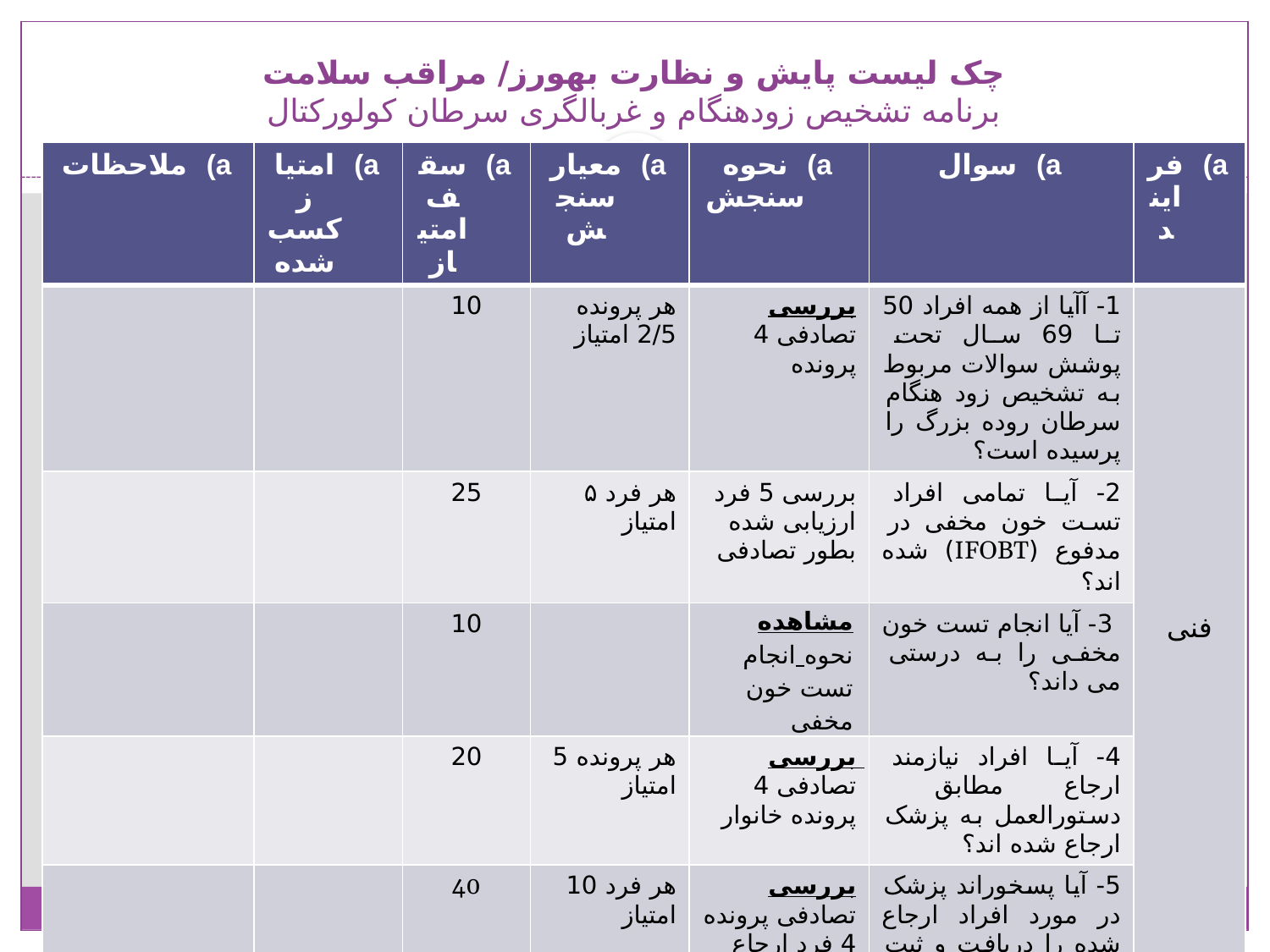

# چک لیست پایش و نظارت بهورز/ مراقب سلامت برنامه تشخیص زودهنگام و غربالگری سرطان کولورکتال
| ملاحظات | امتیاز کسب شده | سقف امتیاز | معیار سنجش | نحوه سنجش | سوال | فرایند |
| --- | --- | --- | --- | --- | --- | --- |
|  |  | 10 | هر پرونده 2/5 امتیاز | بررسی تصادفی 4 پرونده | 1- آآیا از همه افراد 50 تا 69 سال تحت پوشش سوالات مربوط به تشخیص زود هنگام سرطان روده بزرگ را پرسیده است؟ | فنی |
|  |  | 25 | هر فرد ۵ امتیاز | بررسی 5 فرد ارزیابی شده بطور تصادفی | 2- آیا تمامی افراد تست خون مخفی در مدفوع (IFOBT) شده اند؟ |  |
|  |  | 10 |  | مشاهده نحوه انجام تست خون مخفی | 3- آیا انجام تست خون مخفی را به درستی می داند؟ |  |
|  |  | 20 | هر پرونده 5 امتیاز | بررسی تصادفی 4 پرونده خانوار | 4- آیا افراد نیازمند ارجاع مطابق دستورالعمل به پزشک ارجاع شده اند؟ |  |
|  |  | 40 | هر فرد 10 امتیاز | بررسی تصادفی پرونده 4 فرد ارجاع شده | 5- آیا پسخوراند پزشک در مورد افراد ارجاع شده را دریافت و ثبت کرده است؟ |  |
| در صورت فقدان بیماری، امتیاز این سوال از امتیاز کل در مخرج کسر نیز کسر گردد |  | 40 | به ازای هر فرد 20 امتیاز | بررسی سوابق دو بیمار شناخته شده | 6- آیا مراقبتهای مورد انتظار سرطان روده بزرگ به موقع و متناسب با دستورالعمل انجام شده اند؟ |  |